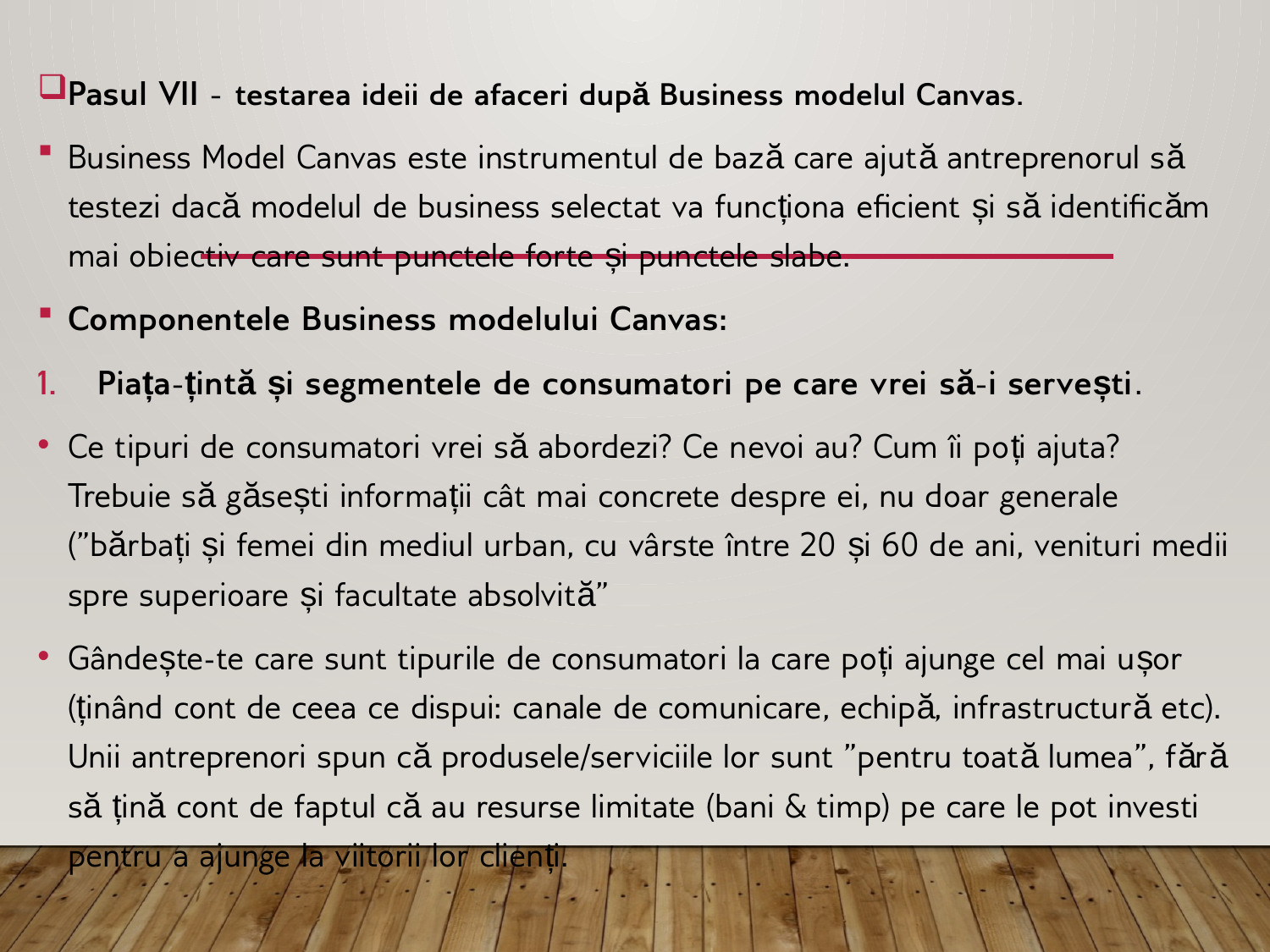

Pasul VII - testarea ideii de afaceri după Business modelul Canvas.
Business Model Canvas este instrumentul de bază care ajută antreprenorul să testezi dacă modelul de business selectat va funcționa eficient și să identificăm mai obiectiv care sunt punctele forte și punctele slabe.
Componentele Business modelului Canvas:
Piața-țintă și segmentele de consumatori pe care vrei să-i servești.
Ce tipuri de consumatori vrei să abordezi? Ce nevoi au? Cum îi poți ajuta? Trebuie să găsești informații cât mai concrete despre ei, nu doar generale (”bărbați și femei din mediul urban, cu vârste între 20 și 60 de ani, venituri medii spre superioare și facultate absolvită”
Gândește-te care sunt tipurile de consumatori la care poți ajunge cel mai ușor (ținând cont de ceea ce dispui: canale de comunicare, echipă, infrastructură etc). Unii antreprenori spun că produsele/serviciile lor sunt ”pentru toată lumea”, fără să țină cont de faptul că au resurse limitate (bani & timp) pe care le pot investi pentru a ajunge la viitorii lor clienți.